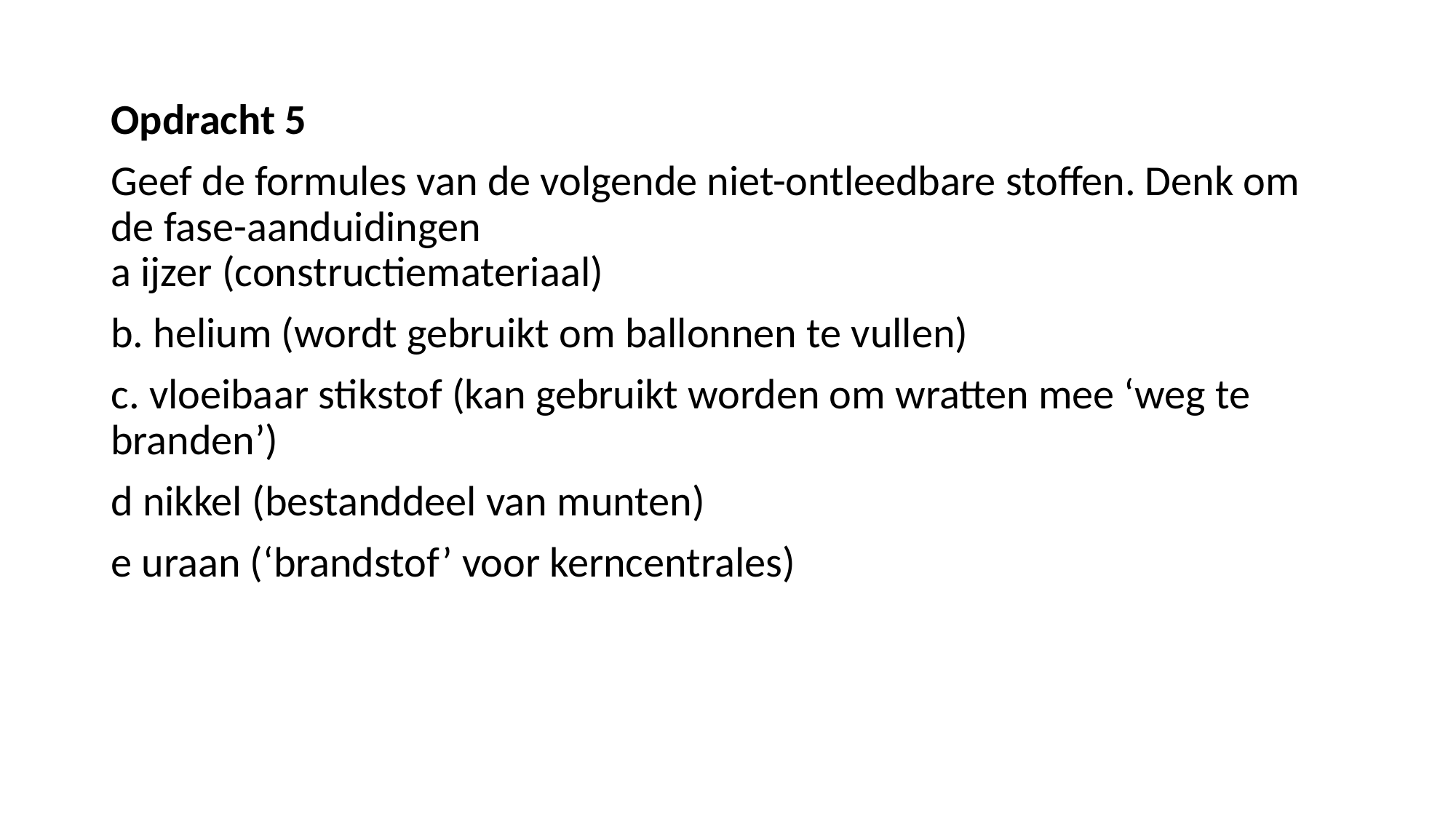

Opdracht 5
Geef de formules van de volgende niet-ontleedbare stoffen. Denk om de fase-aanduidingen
a ijzer (constructiemateriaal)
b. helium (wordt gebruikt om ballonnen te vullen)
c. vloeibaar stikstof (kan gebruikt worden om wratten mee ‘weg te branden’)
d nikkel (bestanddeel van munten)
e uraan (‘brandstof’ voor kerncentrales)